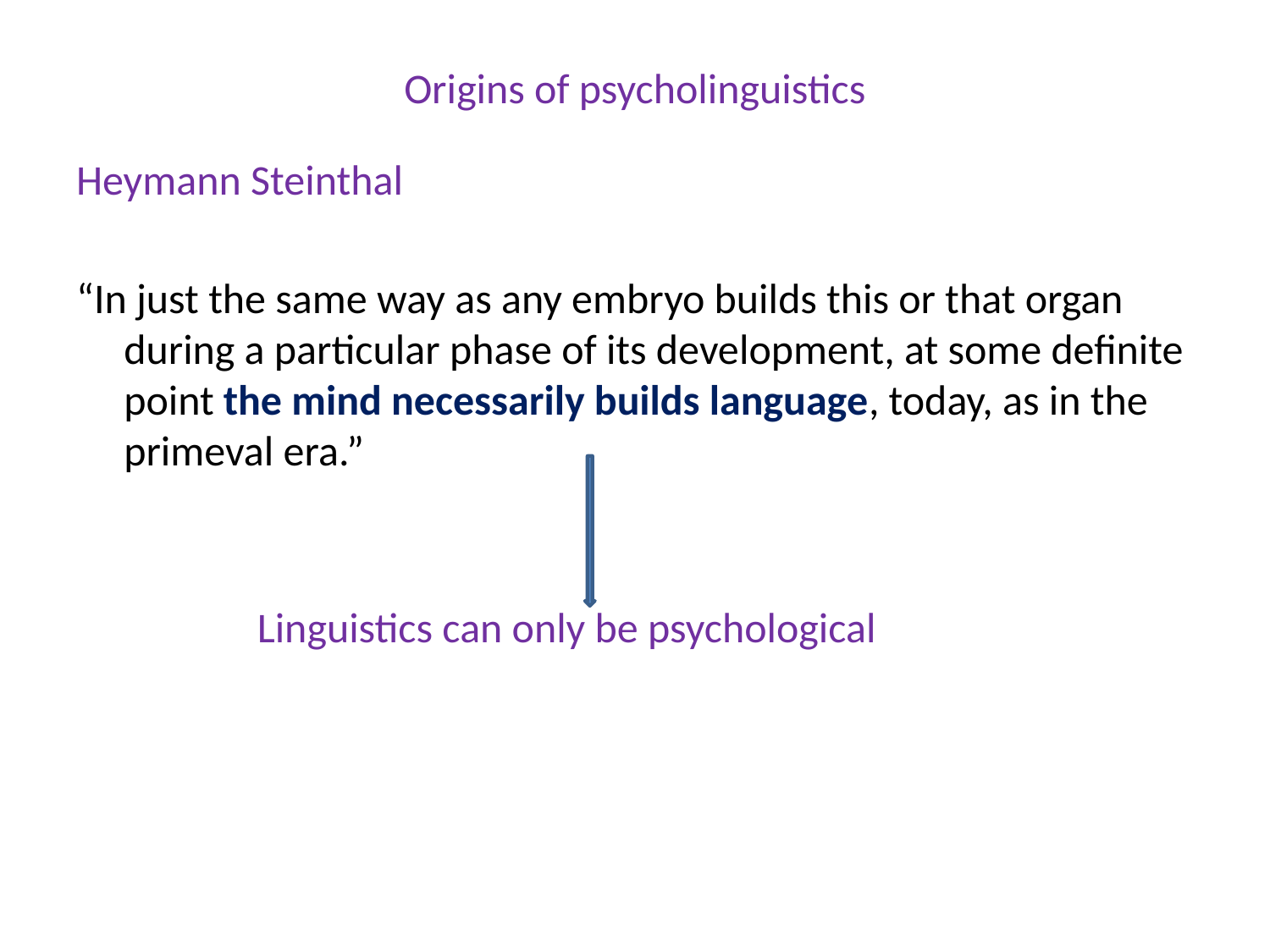

# Origins of psycholinguistics
Heymann Steinthal

“In just the same way as any embryo builds this or that organ during a particular phase of its development, at some definite point the mind necessarily builds language, today, as in the primeval era.”

                   Linguistics can only be psychological